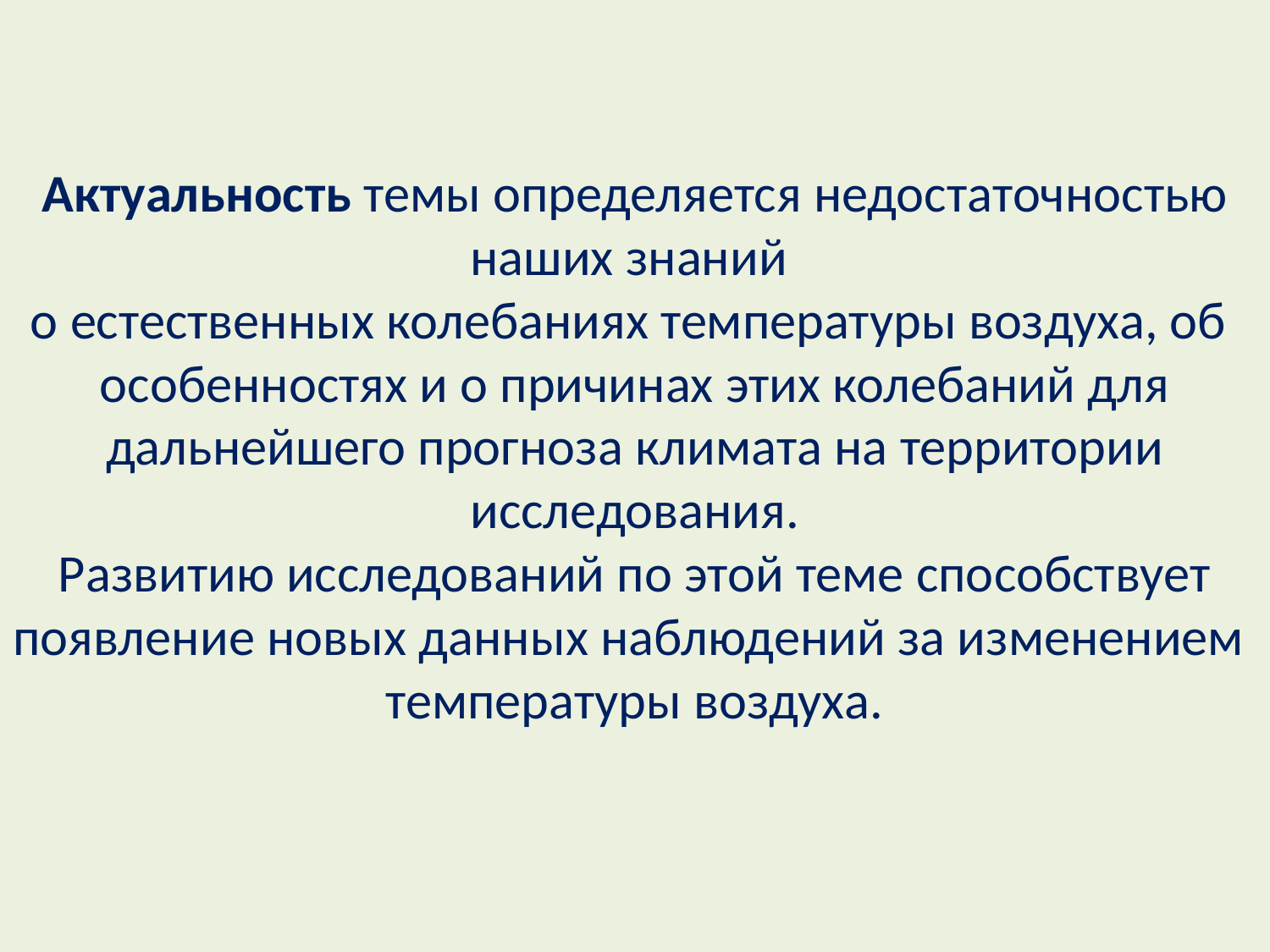

# Актуальность темы определяется недостаточностью наших знаний о естественных колебаниях температуры воздуха, об  особенностях и о причинах этих колебаний для дальнейшего прогноза климата на территории исследования. Развитию исследований по этой теме способствует появление новых данных наблюдений за изменением температуры воздуха.